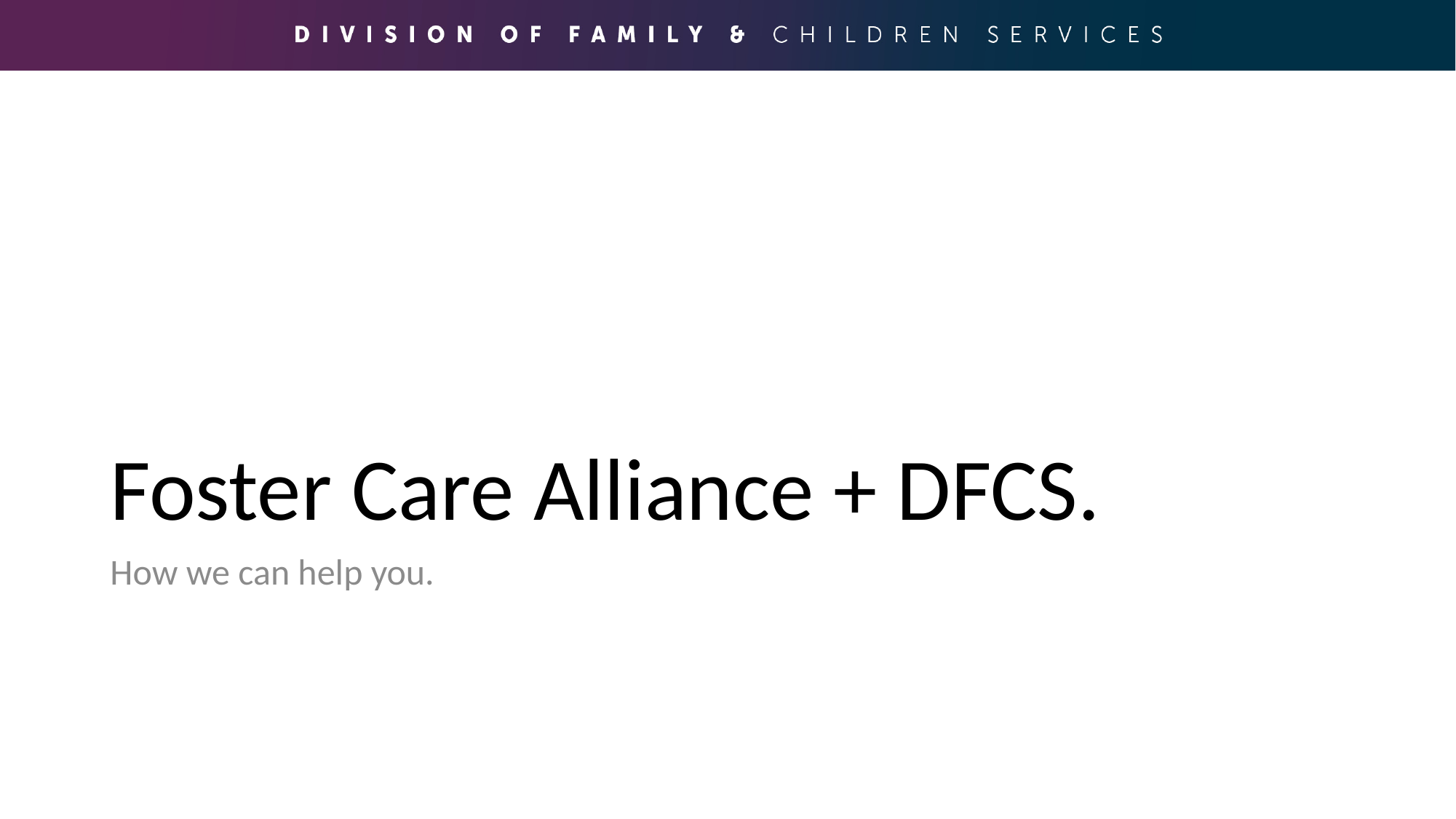

# Foster Care Alliance + DFCS.
How we can help you.